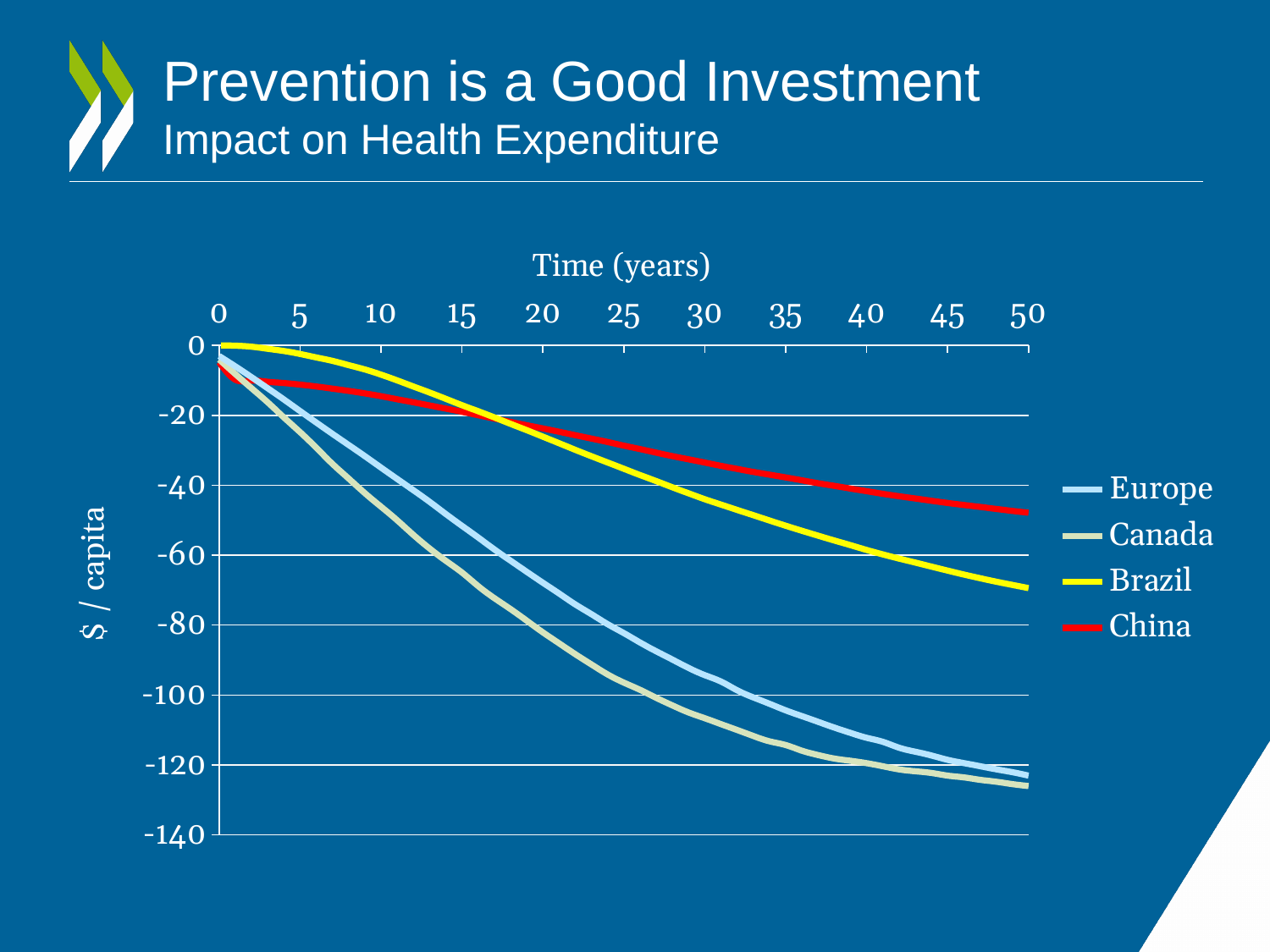

# Prevention is a Good Investment Impact on Health Expenditure

### Chart

| Category | Europe | Canada | Brazil | China |
|---|---|---|---|---|